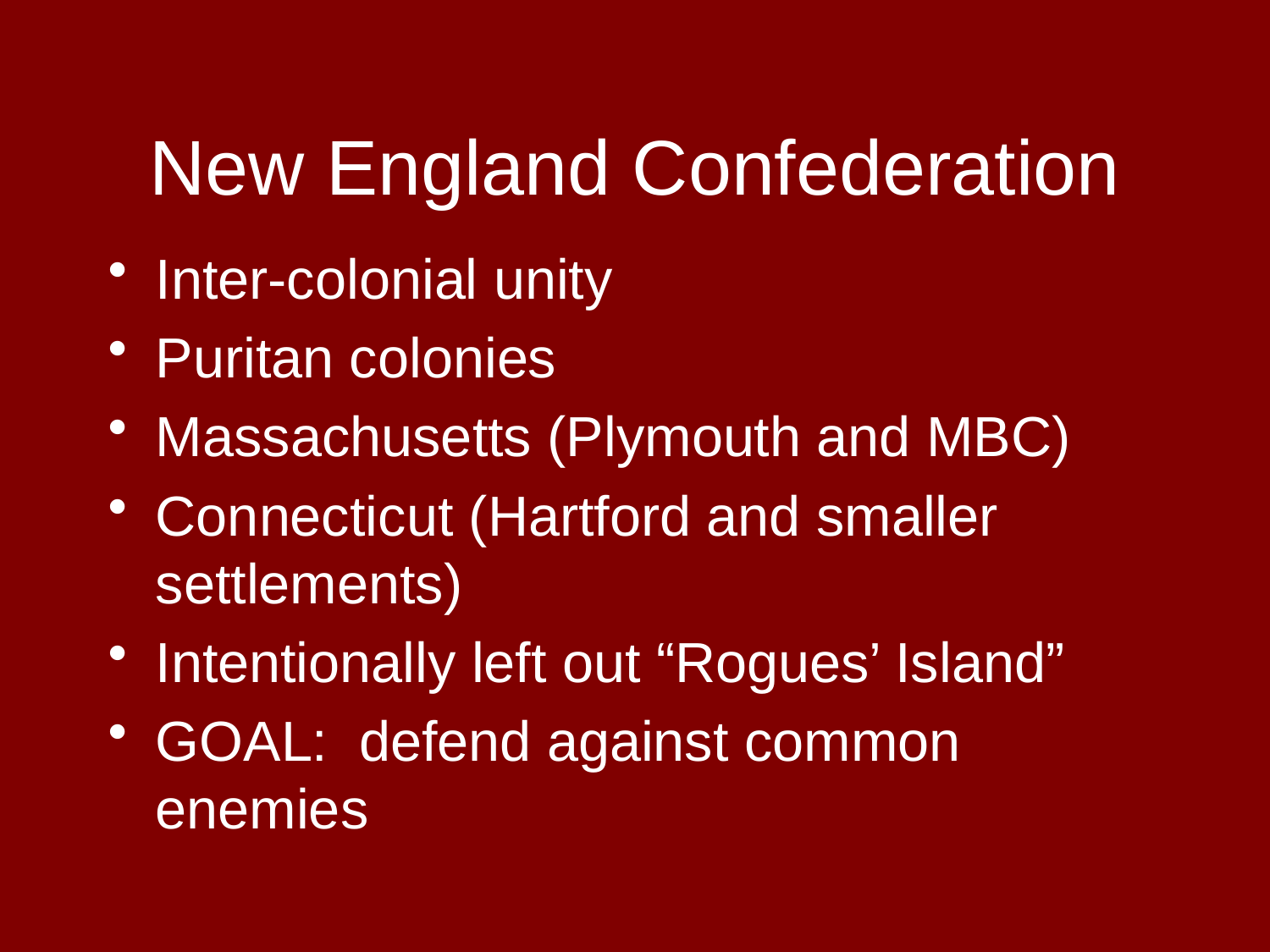

# New England Confederation
Inter-colonial unity
Puritan colonies
Massachusetts (Plymouth and MBC)
Connecticut (Hartford and smaller settlements)
Intentionally left out “Rogues’ Island”
GOAL:  defend against common enemies